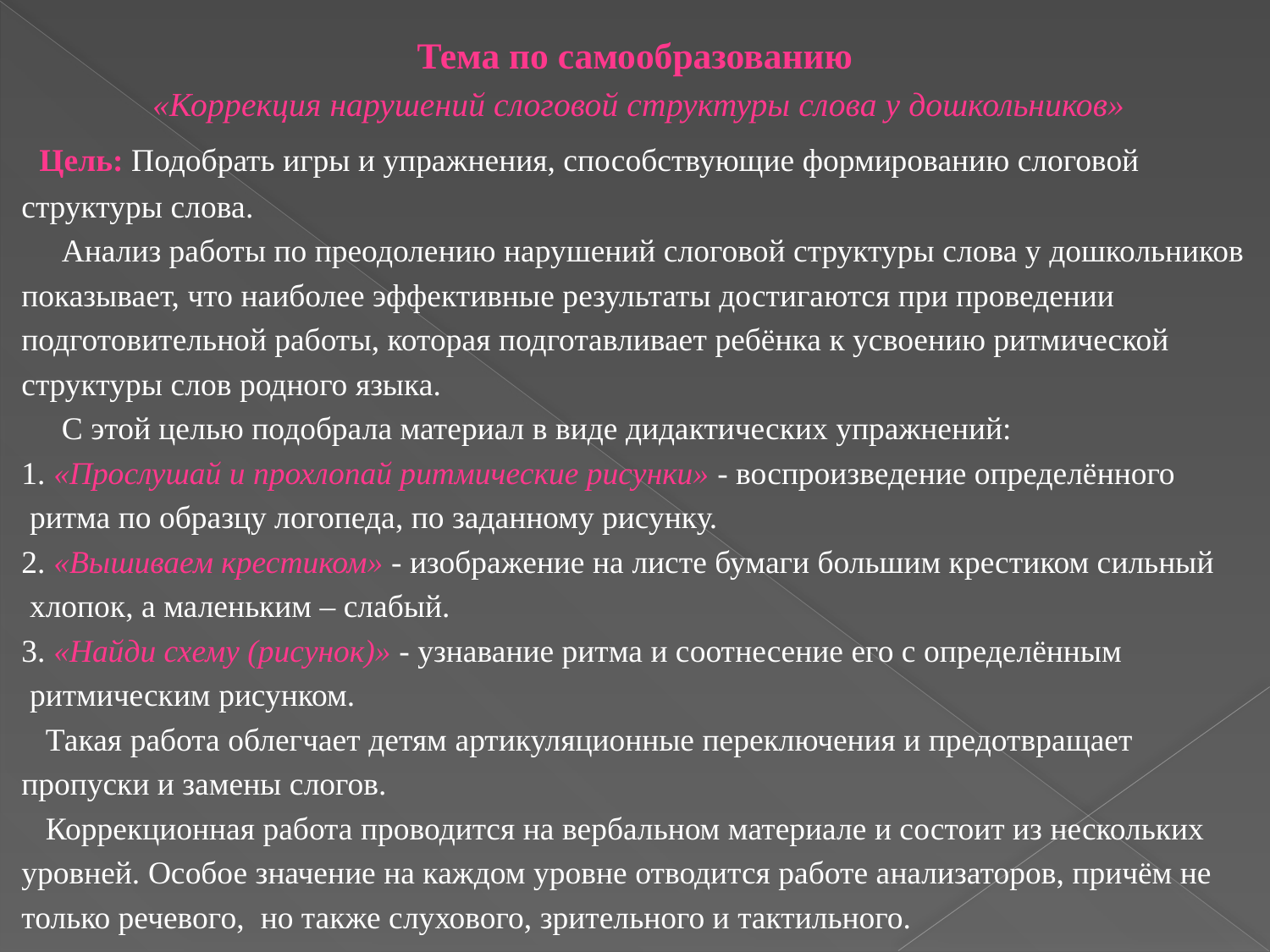

Тема по самообразованию
«Коррекция нарушений слоговой структуры слова у дошкольников»
  Цель: Подобрать игры и упражнения, способствующие формированию слоговой
структуры слова.
     Анализ работы по преодолению нарушений слоговой структуры слова у дошкольников
показывает, что наиболее эффективные результаты достигаются при проведении
подготовительной работы, которая подготавливает ребёнка к усвоению ритмической
структуры слов родного языка.
     С этой целью подобрала материал в виде дидактических упражнений:
1. «Прослушай и прохлопай ритмические рисунки» - воспроизведение определённого
 ритма по образцу логопеда, по заданному рисунку.
2. «Вышиваем крестиком» - изображение на листе бумаги большим крестиком сильный
 хлопок, а маленьким – слабый.
3. «Найди схему (рисунок)» - узнавание ритма и соотнесение его с определённым
 ритмическим рисунком.
   Такая работа облегчает детям артикуляционные переключения и предотвращает
пропуски и замены слогов.
   Коррекционная работа проводится на вербальном материале и состоит из нескольких
уровней. Особое значение на каждом уровне отводится работе анализаторов, причём не
только речевого,  но также слухового, зрительного и тактильного.